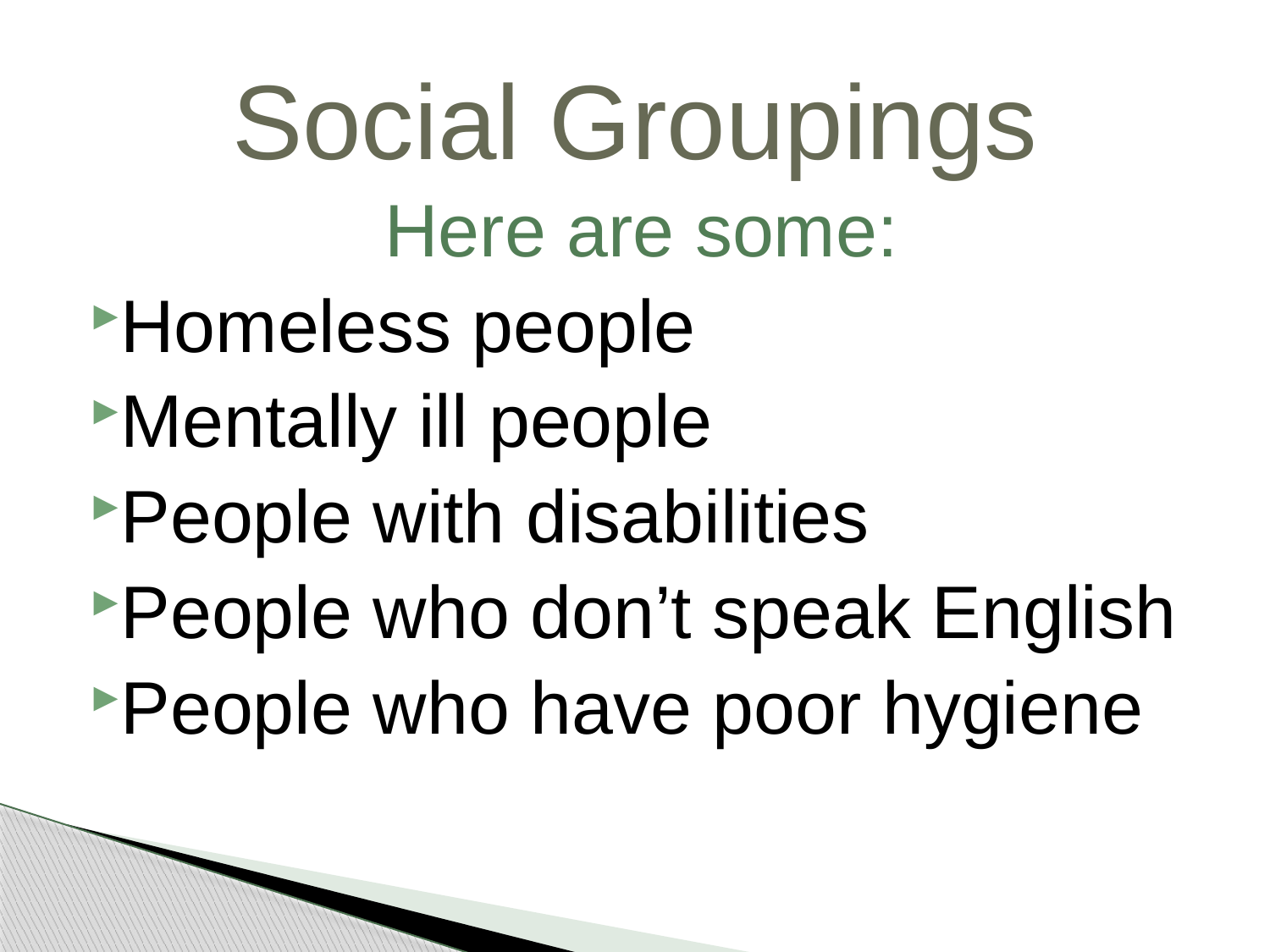

# Social Groupings
Here are some:
Homeless people
Mentally ill people
People with disabilities
People who don’t speak English
People who have poor hygiene